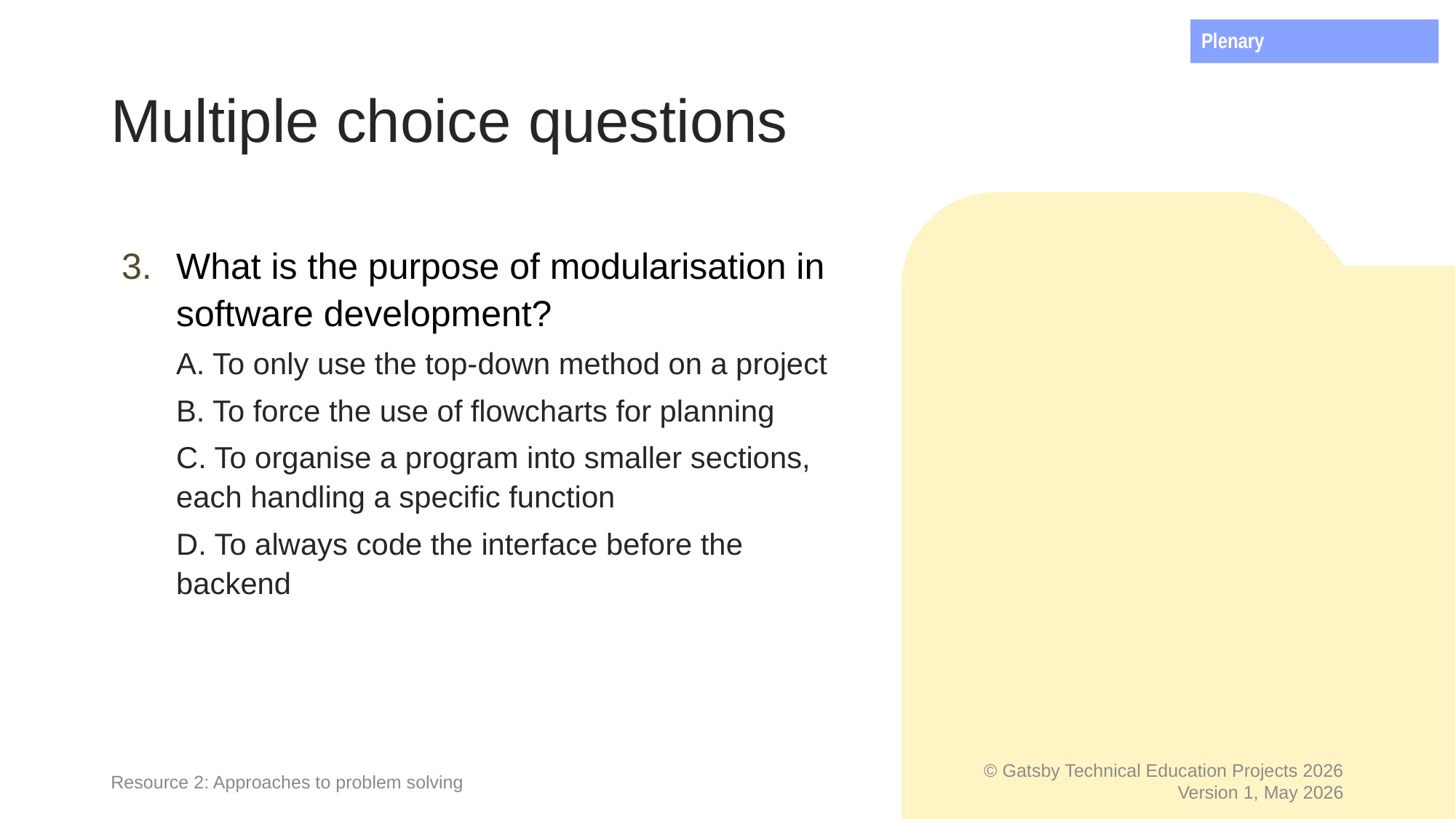

Plenary
# Multiple choice questions
What is the purpose of modularisation in software development?
A. To only use the top-down method on a project
B. To force the use of flowcharts for planning
C. To organise a program into smaller sections, each handling a specific function
D. To always code the interface before the backend
Resource 2: Approaches to problem solving